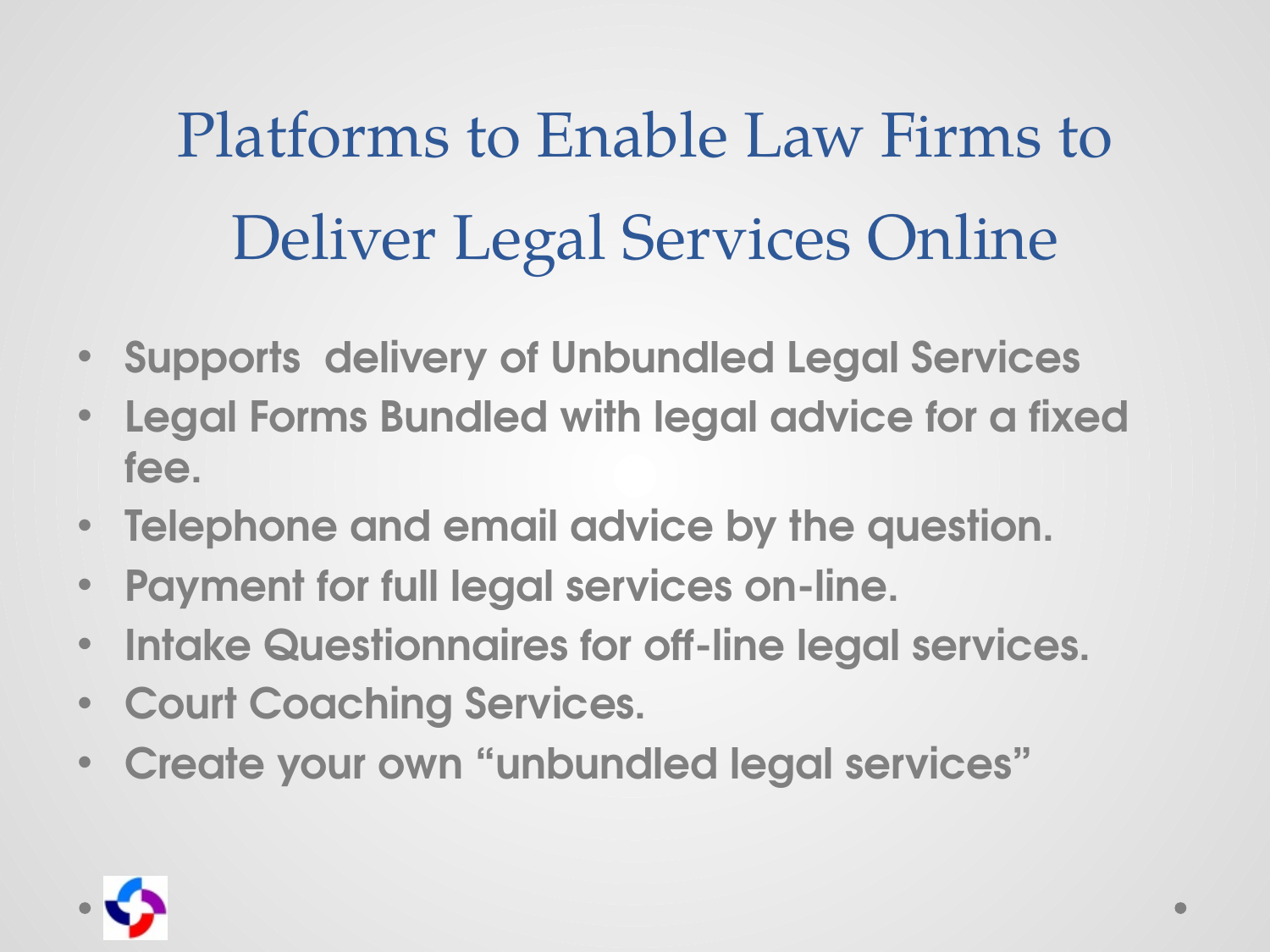

# Platforms to Enable Law Firms to Deliver Legal Services Online

Supports  delivery of Unbundled Legal Services
Legal Forms Bundled with legal advice for a fixed fee.
Telephone and email advice by the question.
Payment for full legal services on-line.
Intake Questionnaires for off-line legal services.
Court Coaching Services.
Create your own “unbundled legal services”